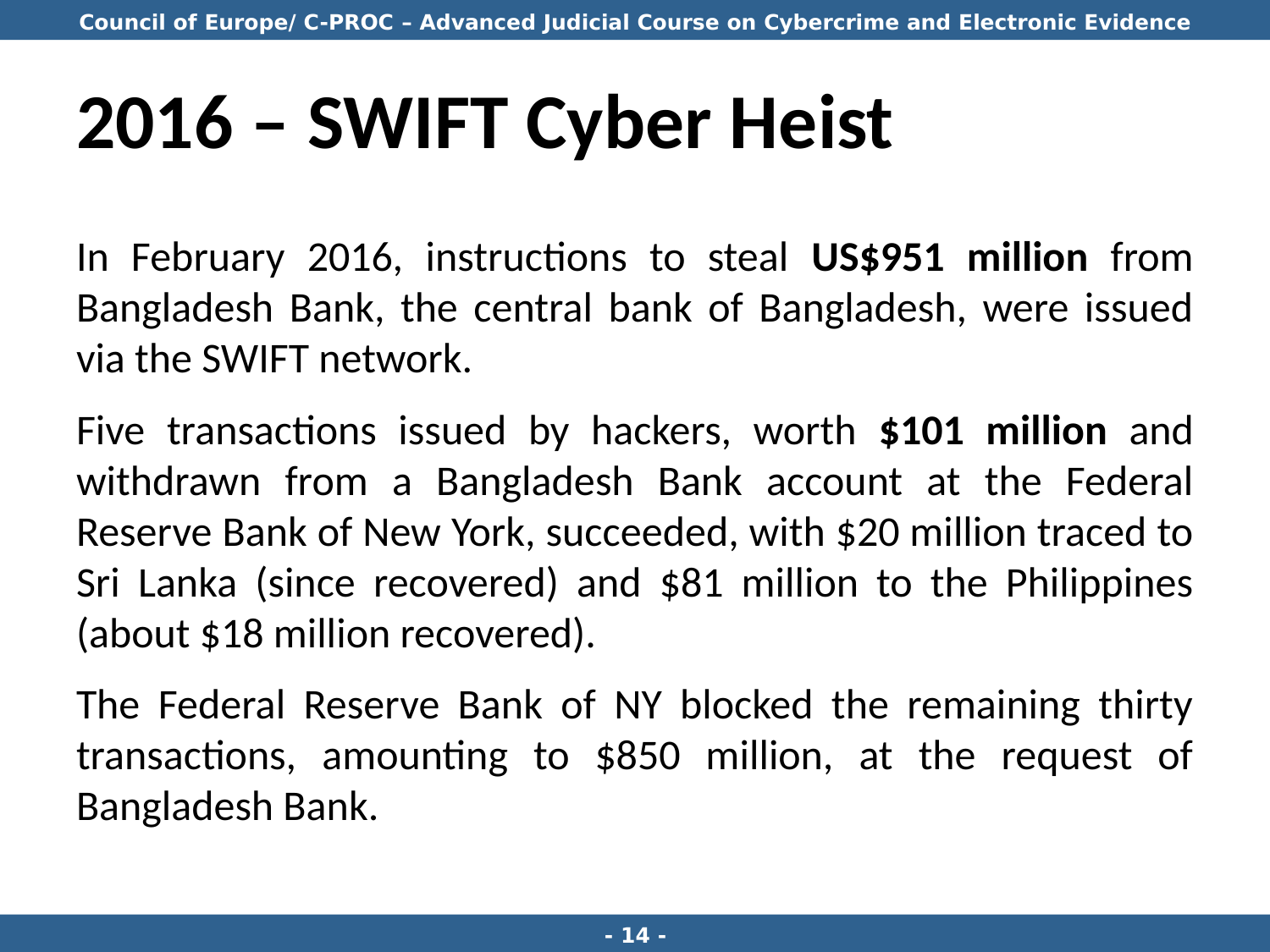

# 2016 – SWIFT Cyber Heist
In February 2016, instructions to steal US$951 million from Bangladesh Bank, the central bank of Bangladesh, were issued via the SWIFT network.
Five transactions issued by hackers, worth $101 million and withdrawn from a Bangladesh Bank account at the Federal Reserve Bank of New York, succeeded, with $20 million traced to Sri Lanka (since recovered) and $81 million to the Philippines (about $18 million recovered).
The Federal Reserve Bank of NY blocked the remaining thirty transactions, amounting to $850 million, at the request of Bangladesh Bank.